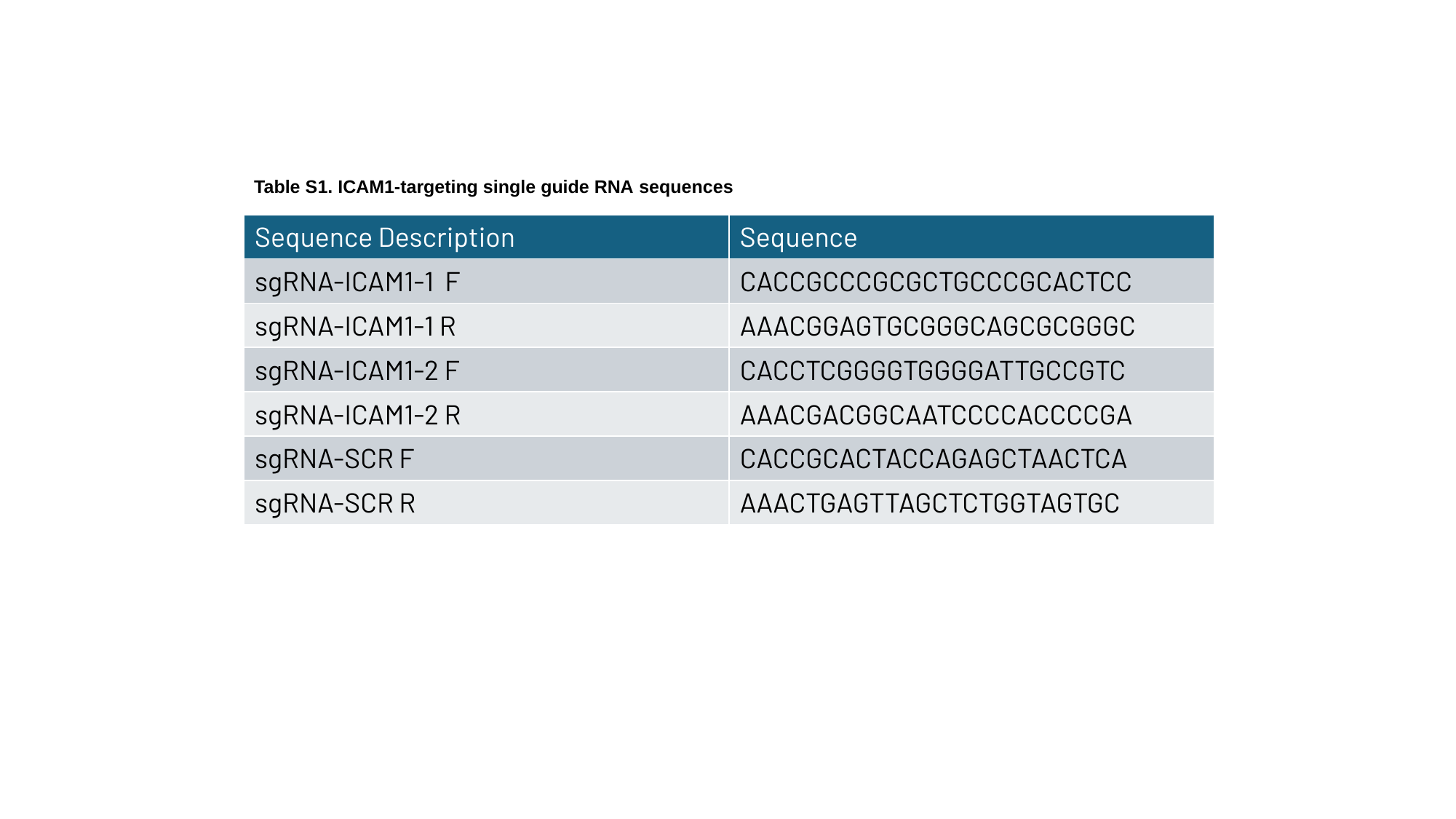

Table S1. ICAM1-targeting single guide RNA sequences
| Sequence Description | Sequence |
| --- | --- |
| sgRNA-ICAM1-1 F | CACCGCCCGCGCTGCCCGCACTCC |
| sgRNA-ICAM1-1 R | AAACGGAGTGCGGGCAGCGCGGGC |
| sgRNA-ICAM1-2 F | CACCTCGGGGTGGGGATTGCCGTC |
| sgRNA-ICAM1-2 R | AAACGACGGCAATCCCCACCCCGA |
| sgRNA-SCR F | CACCGCACTACCAGAGCTAACTCA |
| sgRNA-SCR R | AAACTGAGTTAGCTCTGGTAGTGC |